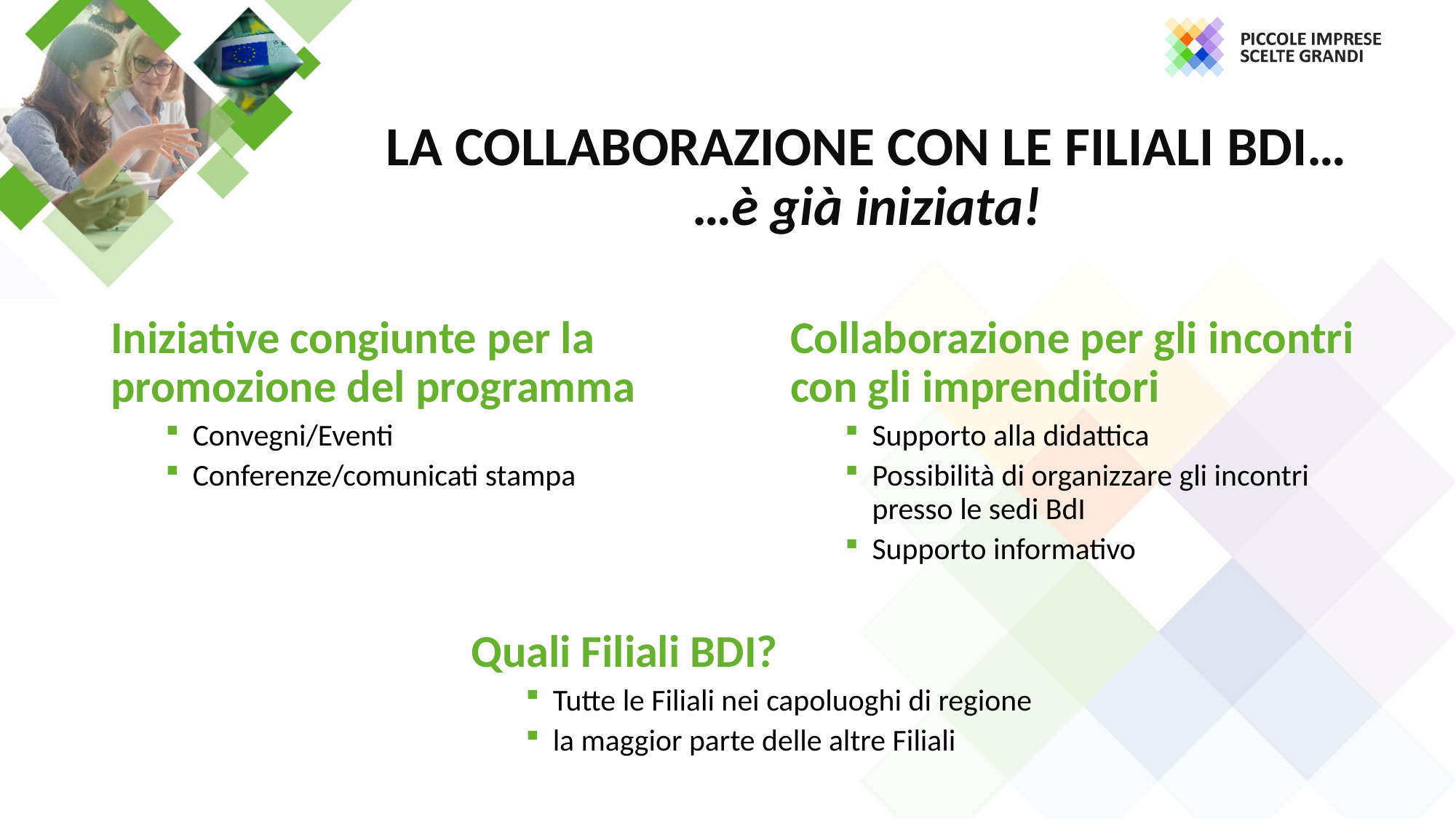

# LA COLLABORAZIONE CON LE FILIALI BDI… …è già iniziata!
Iniziative congiunte per la promozione del programma
Convegni/Eventi
Conferenze/comunicati stampa

Collaborazione per gli incontri con gli imprenditori
Supporto alla didattica
Possibilità di organizzare gli incontri presso le sedi BdI
Supporto informativo

Quali Filiali BDI?
Tutte le Filiali nei capoluoghi di regione
la maggior parte delle altre Filiali